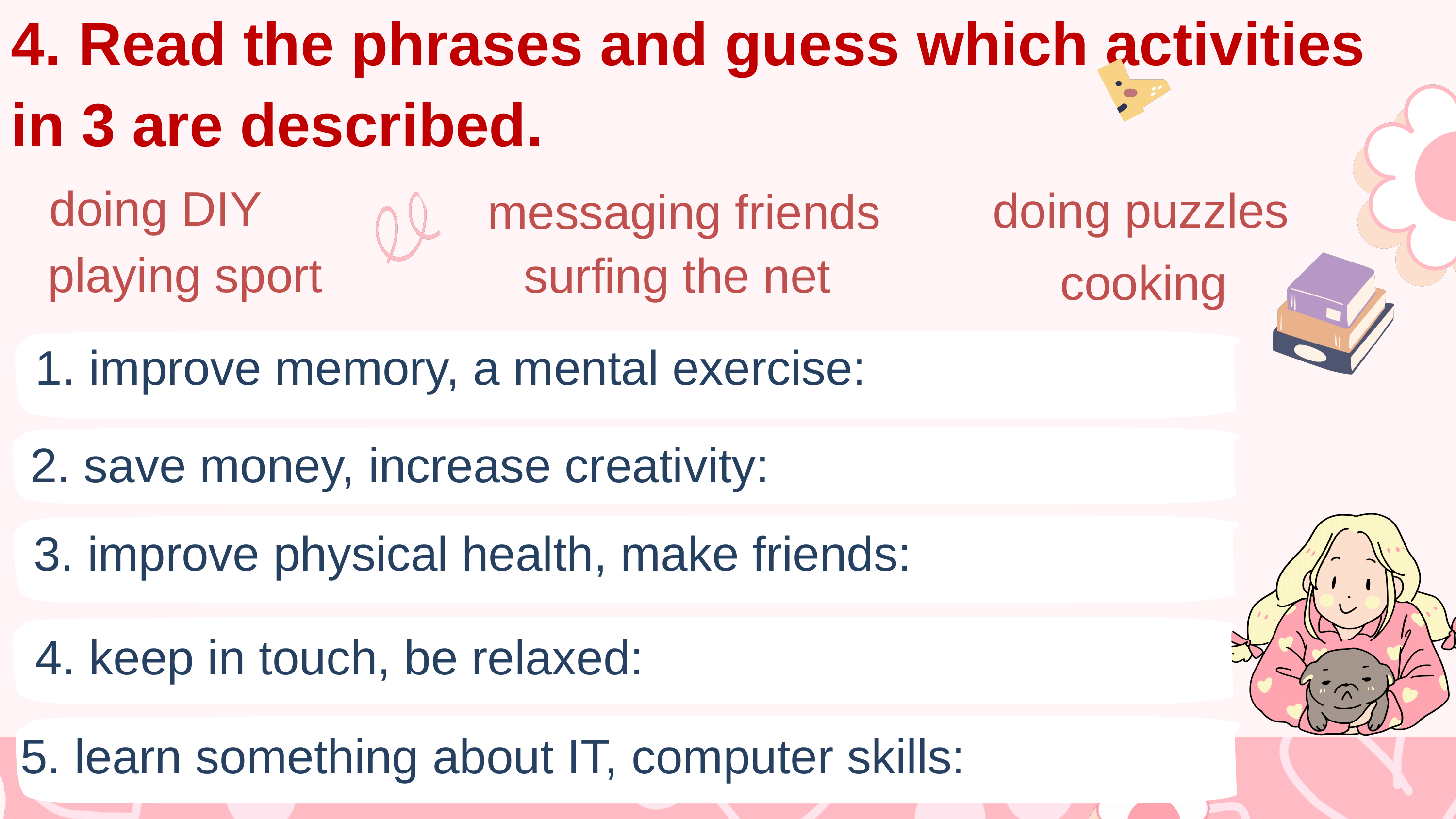

4. Read the phrases and guess which activities in 3 are described.

doing DIY
doing puzzles
messaging friends

playing sport
surfing the net

cooking

1. improve memory, a mental exercise:

2. save money, increase creativity:

3. improve physical health, make friends:

4. keep in touch, be relaxed:

5. learn something about IT, computer skills: